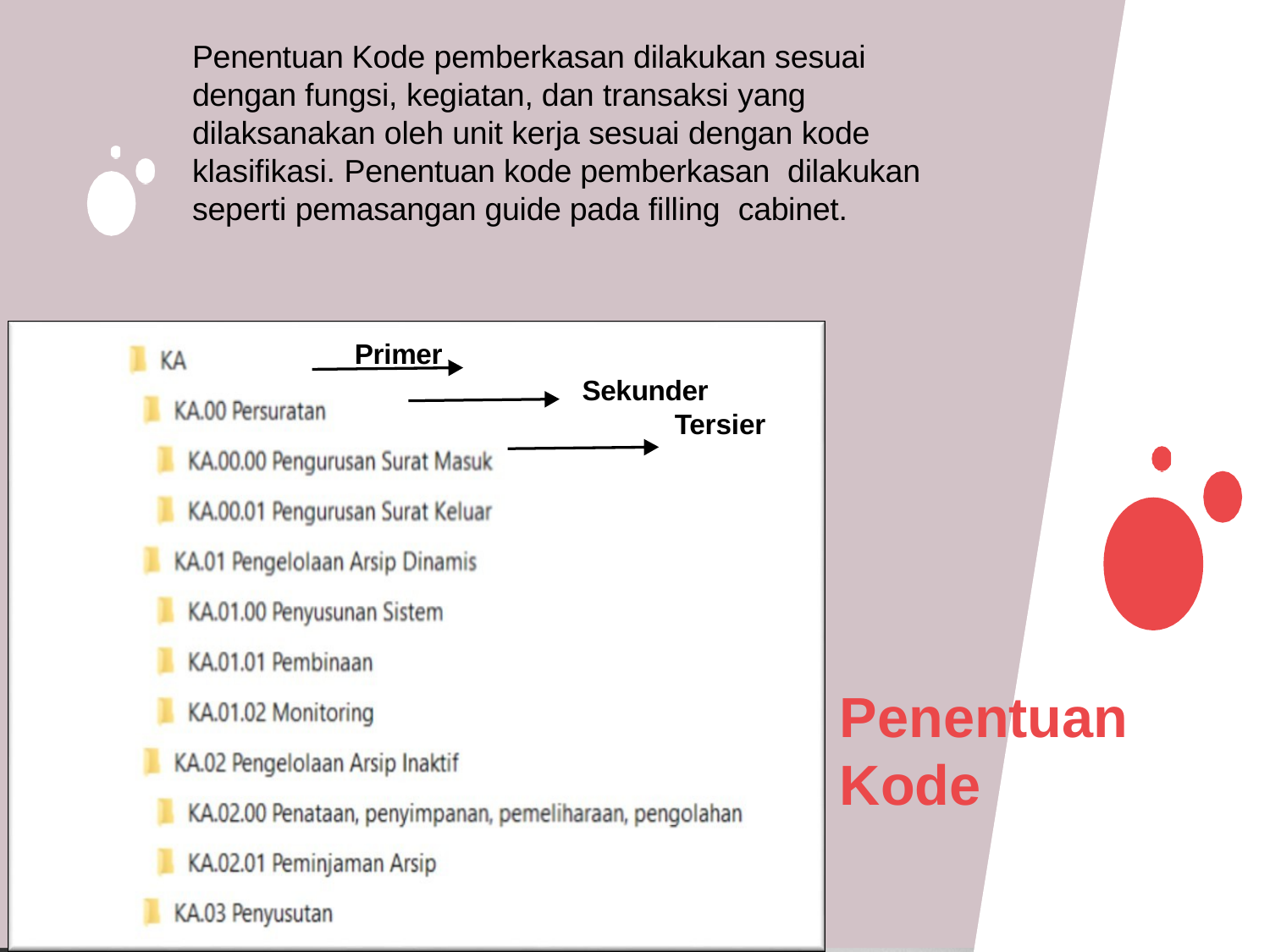

Penentuan Kode pemberkasan dilakukan sesuai  dengan fungsi, kegiatan, dan transaksi yang  dilaksanakan oleh unit kerja sesuai dengan kode  klasifikasi. Penentuan kode pemberkasan  dilakukan seperti pemasangan guide pada filling  cabinet.

  Primer
                                Sekunder
                                                         Tersier

Penentuan Kode